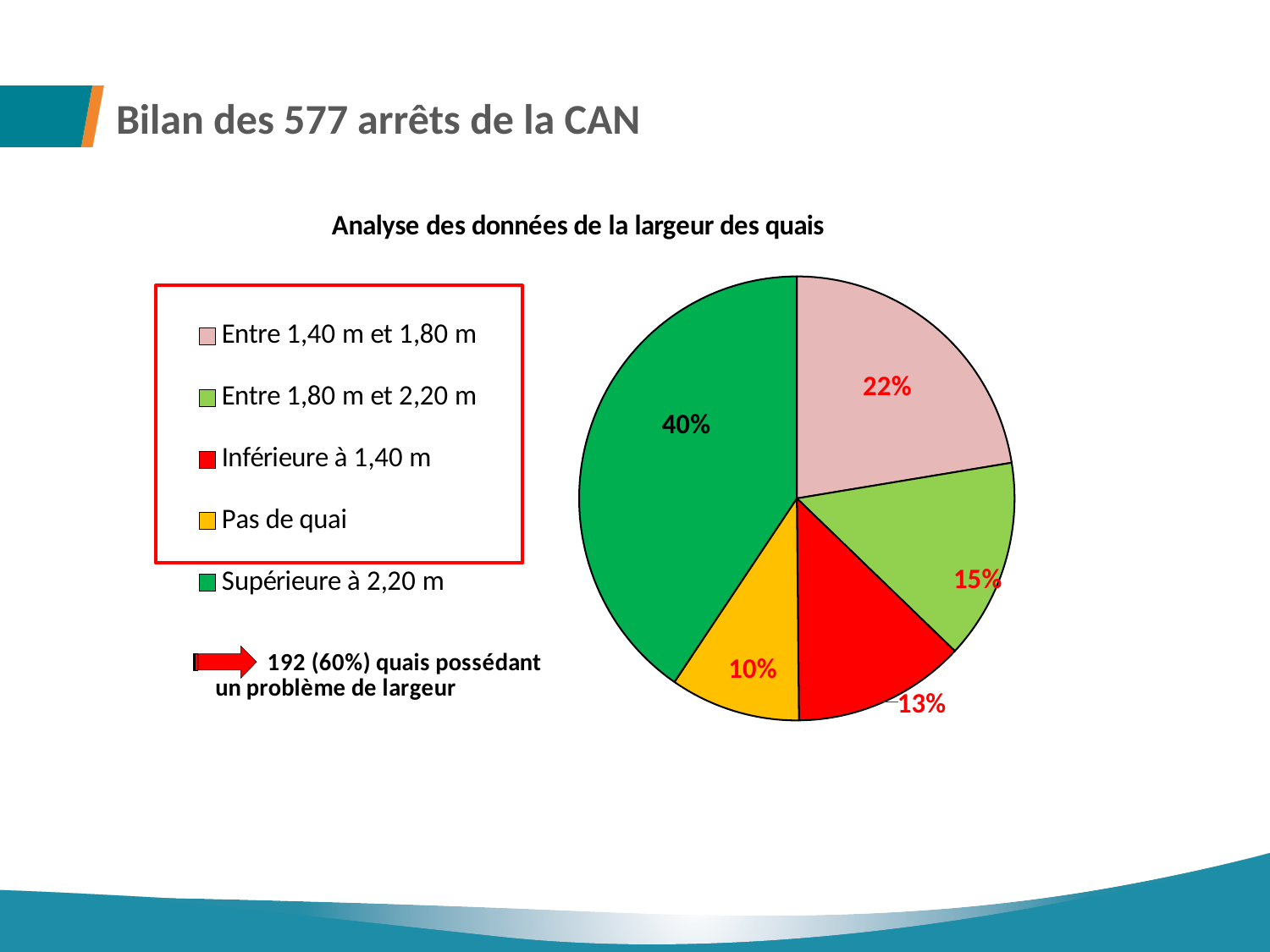

# Bilan des 577 arrêts de la CAN

### Chart: Analyse des données de la largeur des quais

| Category |  |
|---|---|
| Entre 1,40 m et 1,80 m | 0.2236024844720497 |
| Entre 1,80 m et 2,20 m | 0.14596273291925466 |
| Inférieure à 1,40 m | 0.12732919254658384 |
| Pas de quai | 0.09627329192546584 |
| Supérieure à 2,20 m | 0.40372670807453415 |